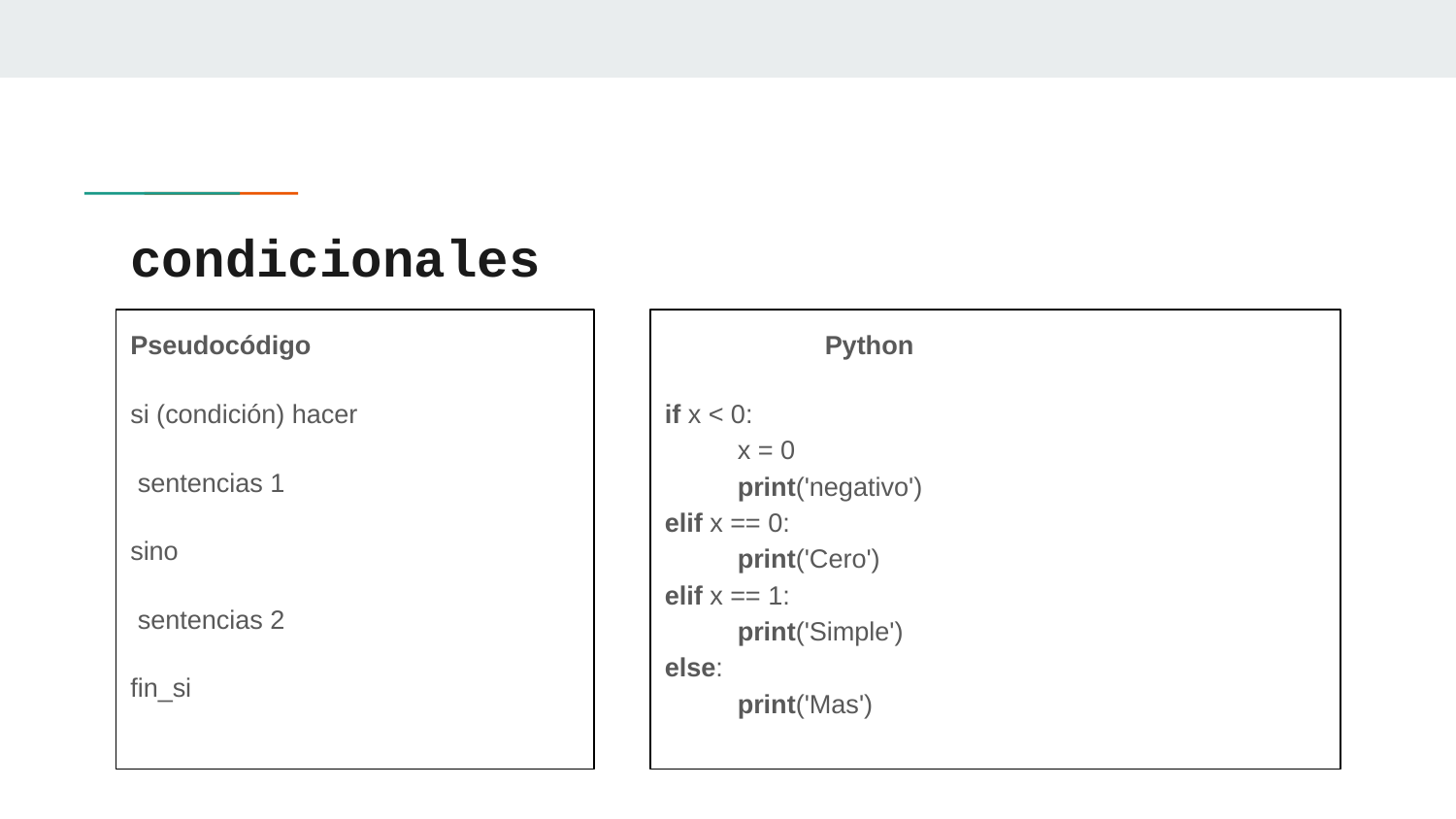

# condicionales
Pseudocódigo
si (condición) hacer
 sentencias 1
sino
 sentencias 2
fin_si

  Python
if x < 0:
x = 0
print('negativo')
elif x == 0:
print('Cero')
elif x == 1:
print('Simple')
else:
print('Mas')